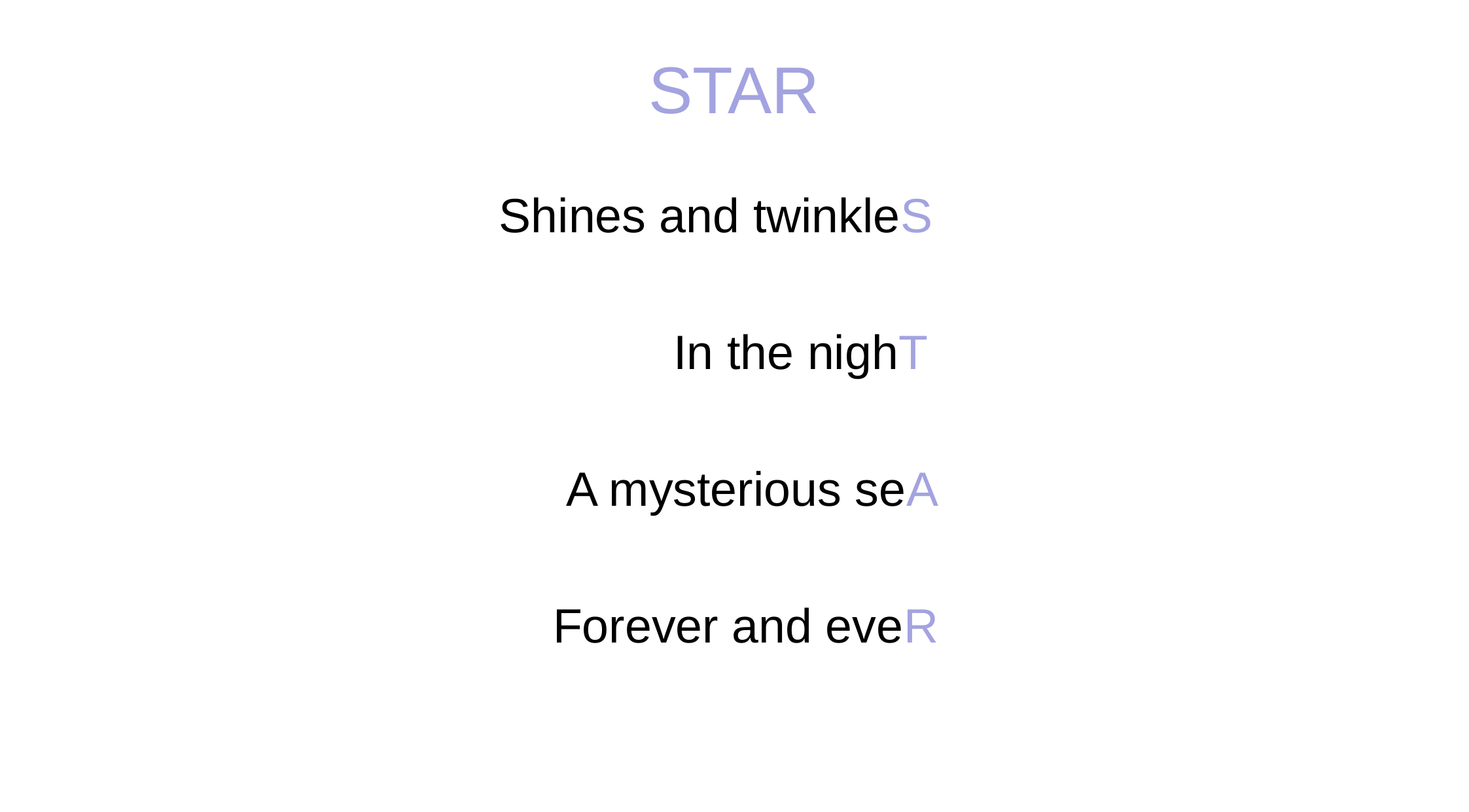

# STAR
Shines and twinkleS

             In the nighT

     A mysterious seA

    Forever and eveR